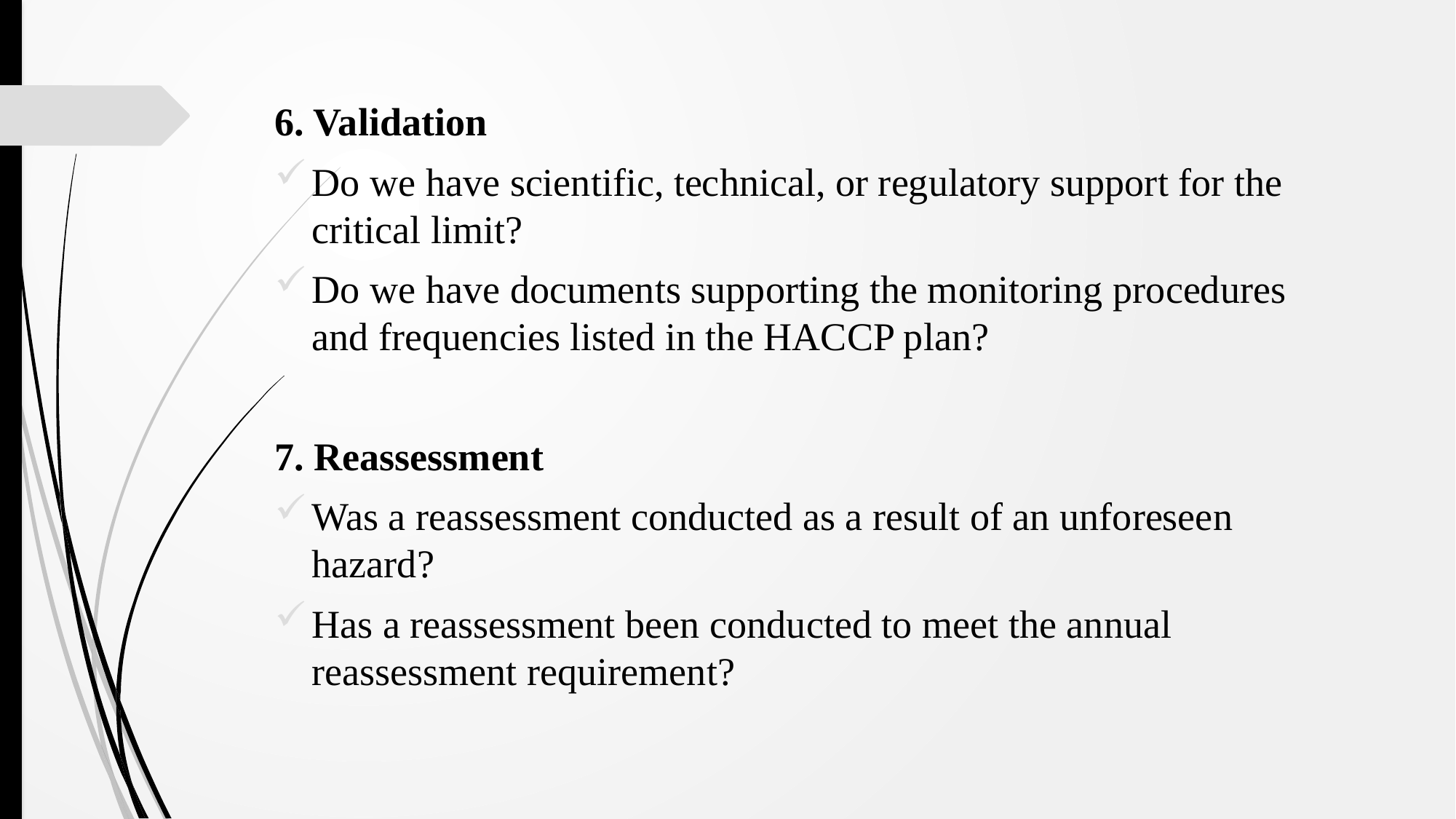

6. Validation
Do we have scientific, technical, or regulatory support for the critical limit?
Do we have documents supporting the monitoring procedures and frequencies listed in the HACCP plan?

7. Reassessment
Was a reassessment conducted as a result of an unforeseen hazard?
Has a reassessment been conducted to meet the annual reassessment requirement?